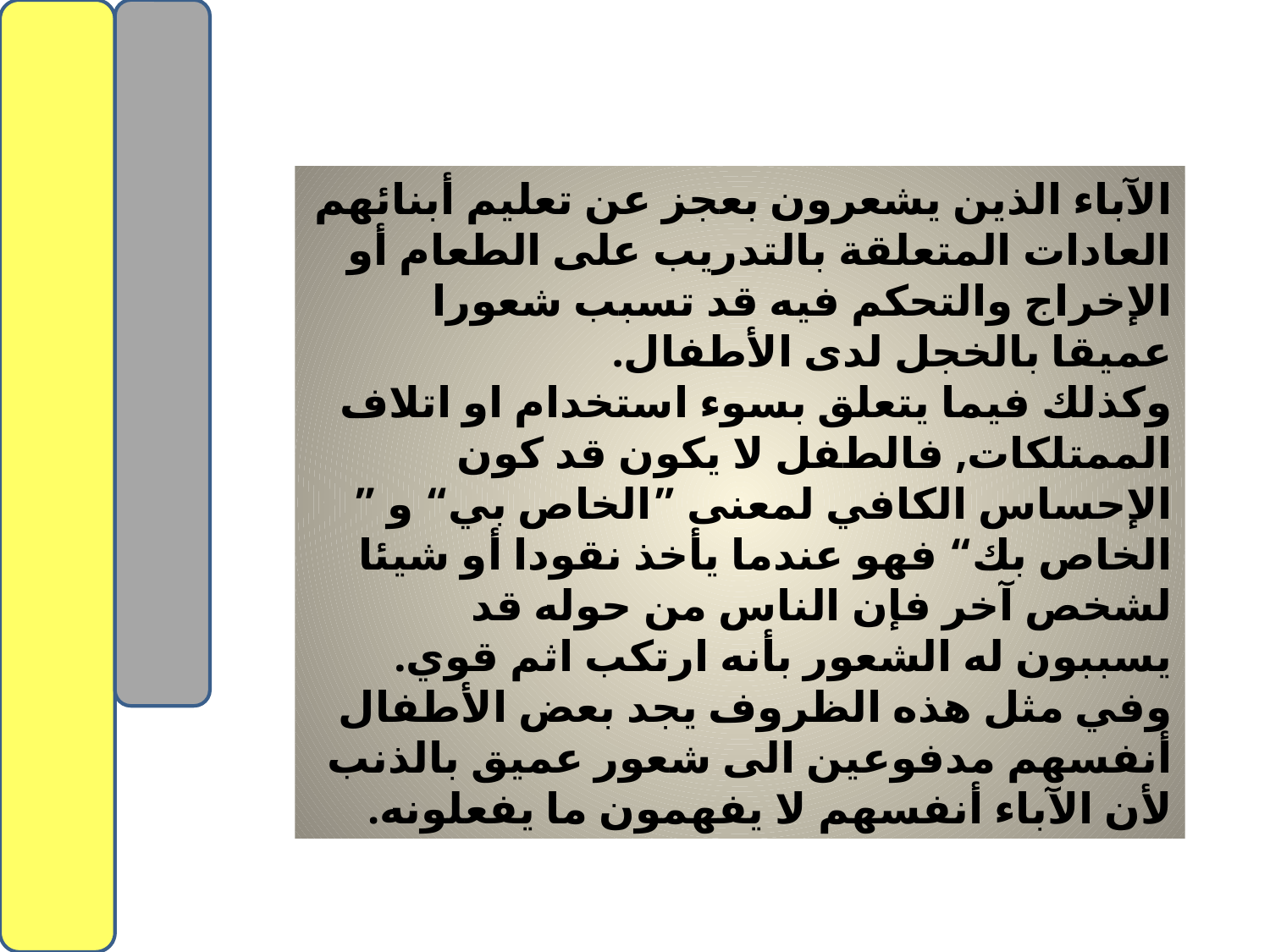

الآباء الذين يشعرون بعجز عن تعليم أبنائهم العادات المتعلقة بالتدريب على الطعام أو الإخراج والتحكم فيه قد تسبب شعورا عميقا بالخجل لدى الأطفال.
وكذلك فيما يتعلق بسوء استخدام او اتلاف الممتلكات, فالطفل لا يكون قد كون الإحساس الكافي لمعنى ”الخاص بي“ و ” الخاص بك“ فهو عندما يأخذ نقودا أو شيئا لشخص آخر فإن الناس من حوله قد يسببون له الشعور بأنه ارتكب اثم قوي.
وفي مثل هذه الظروف يجد بعض الأطفال أنفسهم مدفوعين الى شعور عميق بالذنب لأن الآباء أنفسهم لا يفهمون ما يفعلونه.